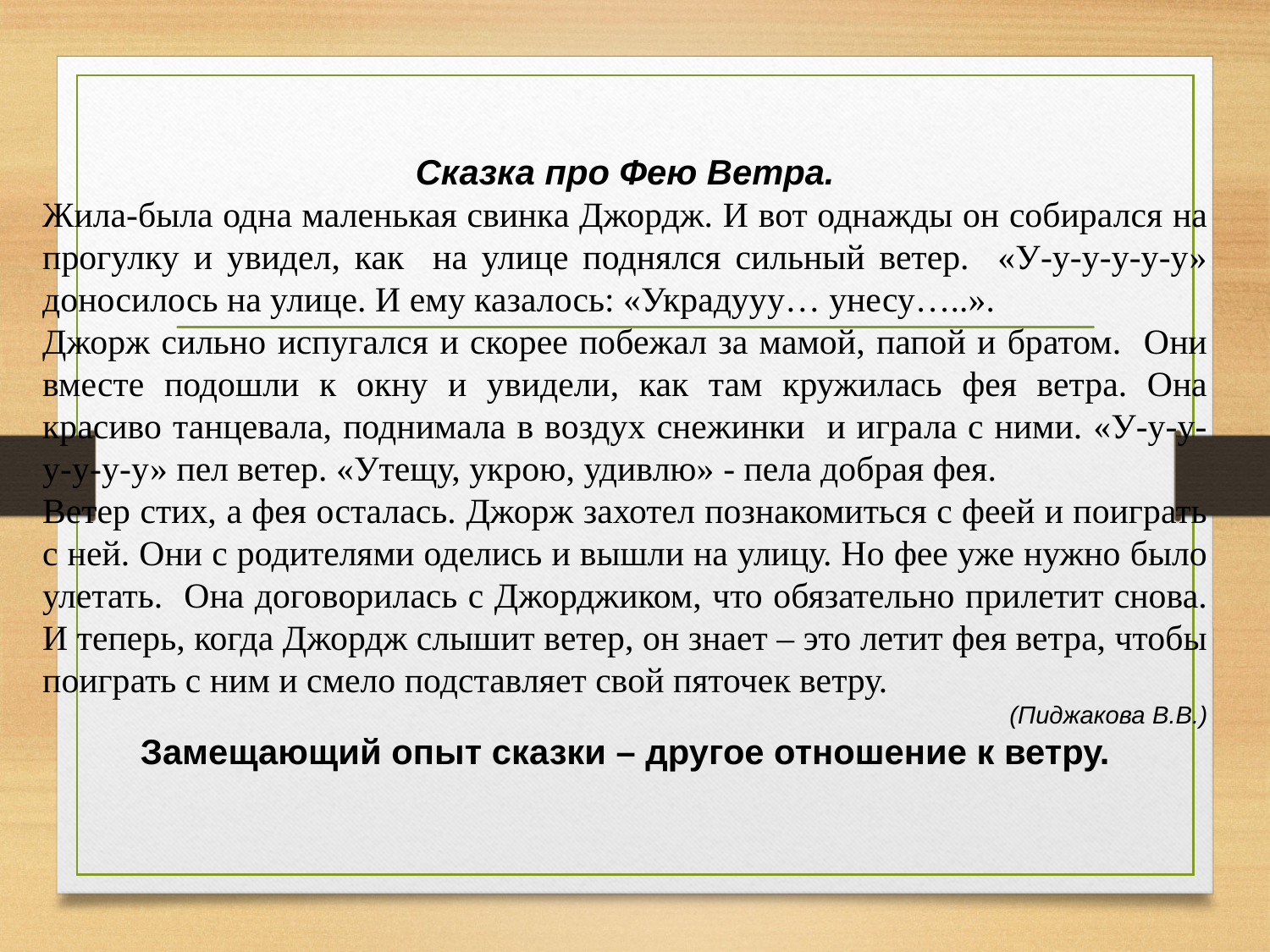

Сказка про Фею Ветра.
Жила-была одна маленькая свинка Джордж. И вот однажды он собирался на прогулку и увидел, как  на улице поднялся сильный ветер.  «У-у-у-у-у-у» доносилось на улице. И ему казалось: «Украдууу… унесу…..».
Джорж сильно испугался и скорее побежал за мамой, папой и братом.  Они вместе подошли к окну и увидели, как там кружилась фея ветра. Она красиво танцевала, поднимала в воздух снежинки  и играла с ними. «У-у-у-у-у-у-у» пел ветер. «Утещу, укрою, удивлю» - пела добрая фея.
Ветер стих, а фея осталась. Джорж захотел познакомиться с феей и поиграть с ней. Они с родителями оделись и вышли на улицу. Но фее уже нужно было улетать.  Она договорилась с Джорджиком, что обязательно прилетит снова. И теперь, когда Джордж слышит ветер, он знает – это летит фея ветра, чтобы поиграть с ним и смело подставляет свой пяточек ветру.
(Пиджакова В.В.)
Замещающий опыт сказки – другое отношение к ветру.